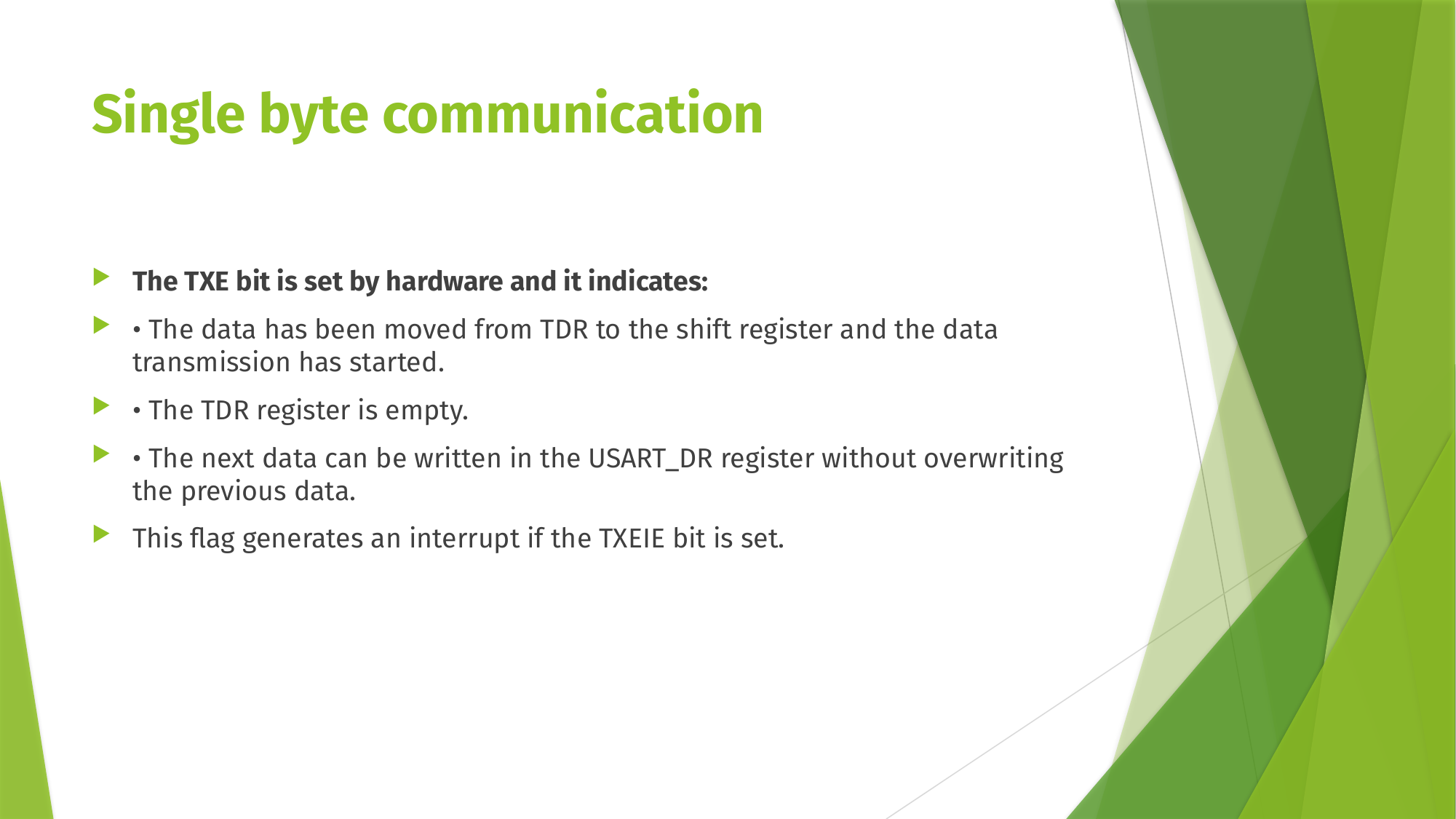

# Single byte communication
The TXE bit is set by hardware and it indicates:
• The data has been moved from TDR to the shift register and the data transmission has started.
• The TDR register is empty.
• The next data can be written in the USART_DR register without overwriting the previous data.
This flag generates an interrupt if the TXEIE bit is set.